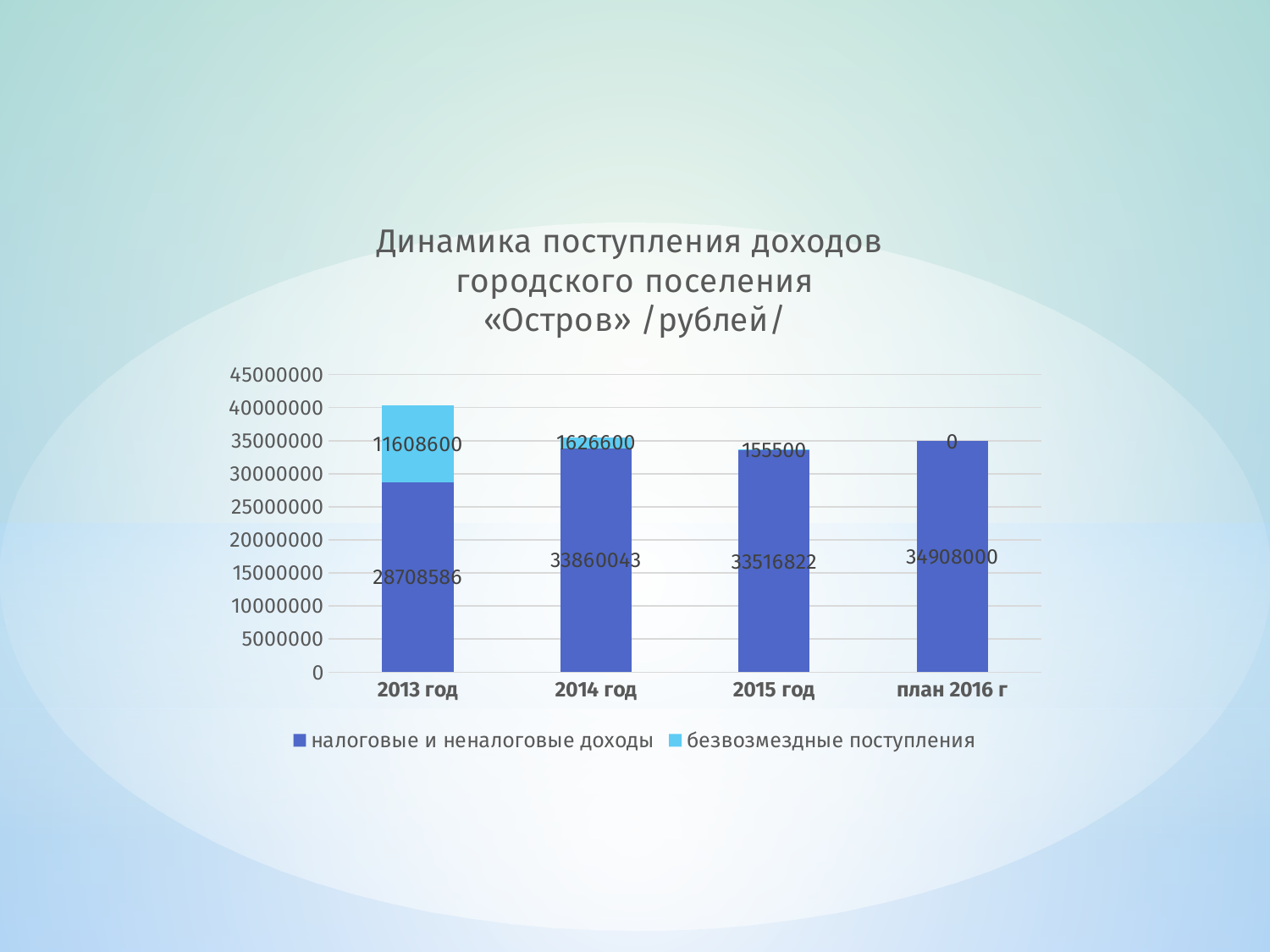

### Chart: Динамика поступления доходов
городского поселения «Остров» /рублей/

| Category | налоговые и неналоговые доходы | безвозмездные поступления |
|---|---|---|
| 2013 год | 28708586.0 | 11608600.0 |
| 2014 год | 33860043.0 | 1626600.0 |
| 2015 год | 33516822.0 | 155500.0 |
| план 2016 г | 34908000.0 | 0.0 |